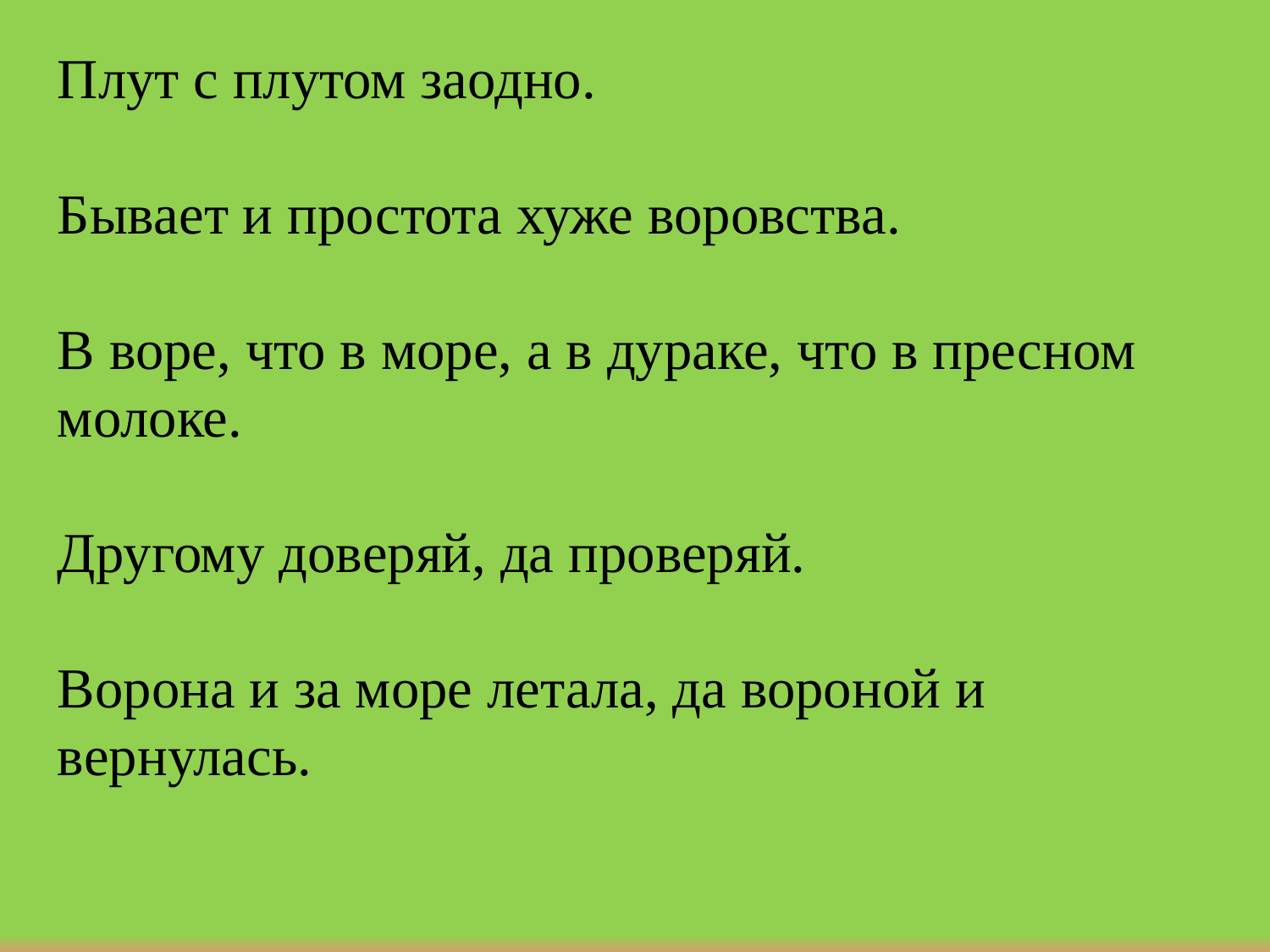

Плут с плутом заодно.

Бывает и простота хуже воровства.

В воре, что в море, а в дураке, что в пресном молоке.

Другому доверяй, да проверяй.

Ворона и за море летала, да вороной и вернулась.